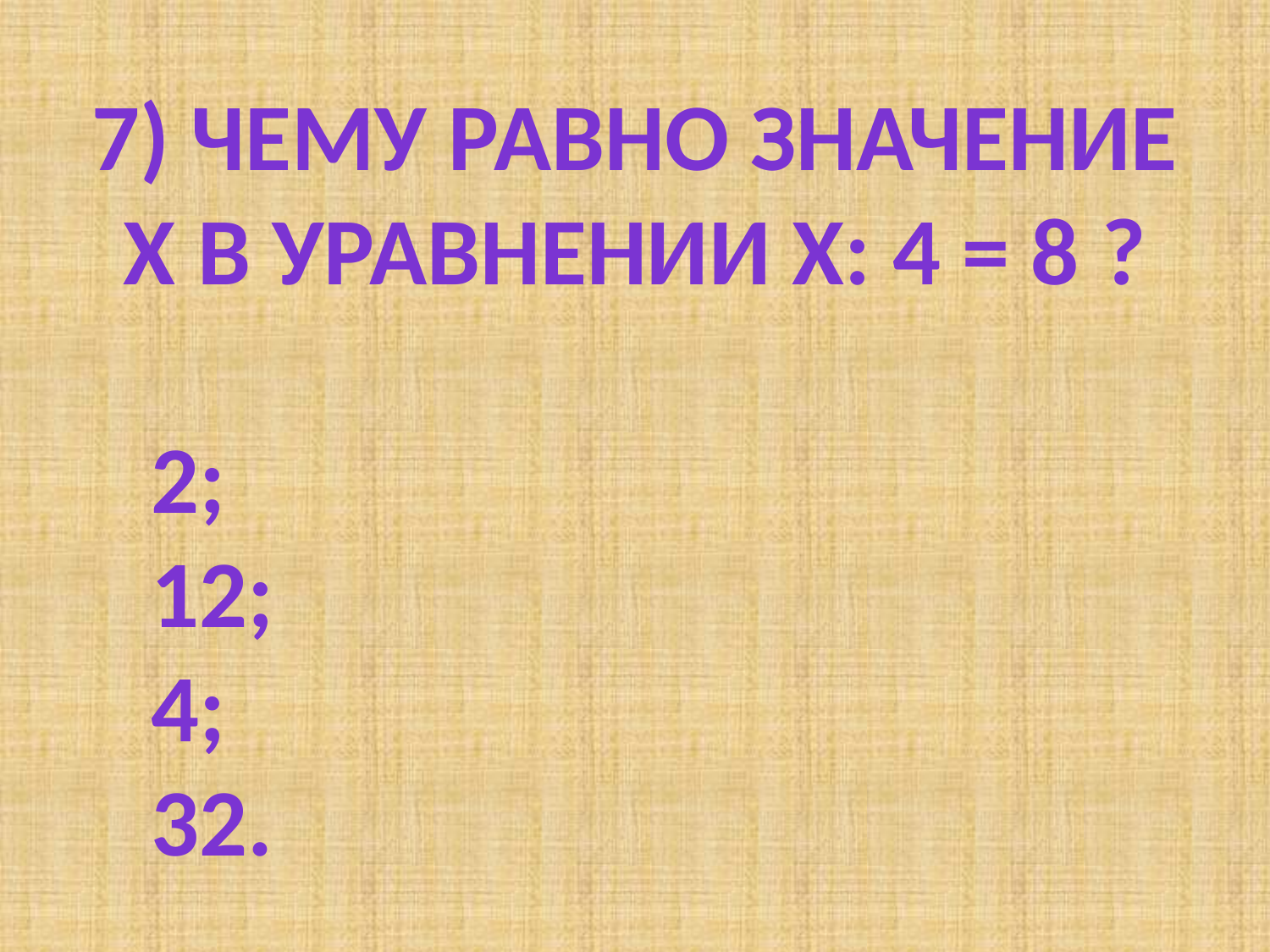

7) Чему равно значение х в уравнении х: 4 = 8 ?
#
2;
12;
4;
32.